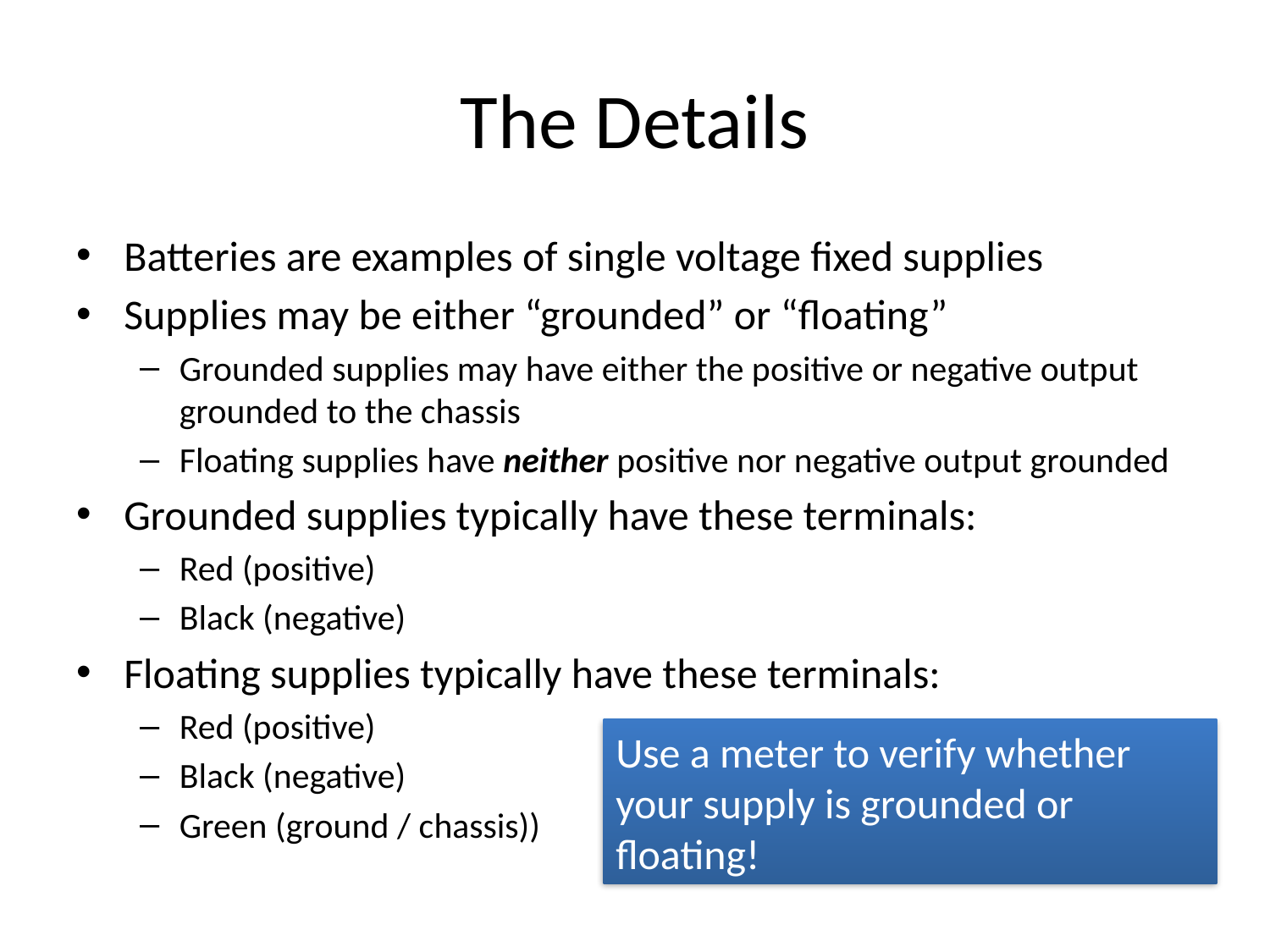

# The Details
Batteries are examples of single voltage fixed supplies
Supplies may be either “grounded” or “floating”
Grounded supplies may have either the positive or negative output grounded to the chassis
Floating supplies have neither positive nor negative output grounded
Grounded supplies typically have these terminals:
Red (positive)
Black (negative)
Floating supplies typically have these terminals:
Red (positive)
Black (negative)
Green (ground / chassis))
Use a meter to verify whether your supply is grounded or floating!